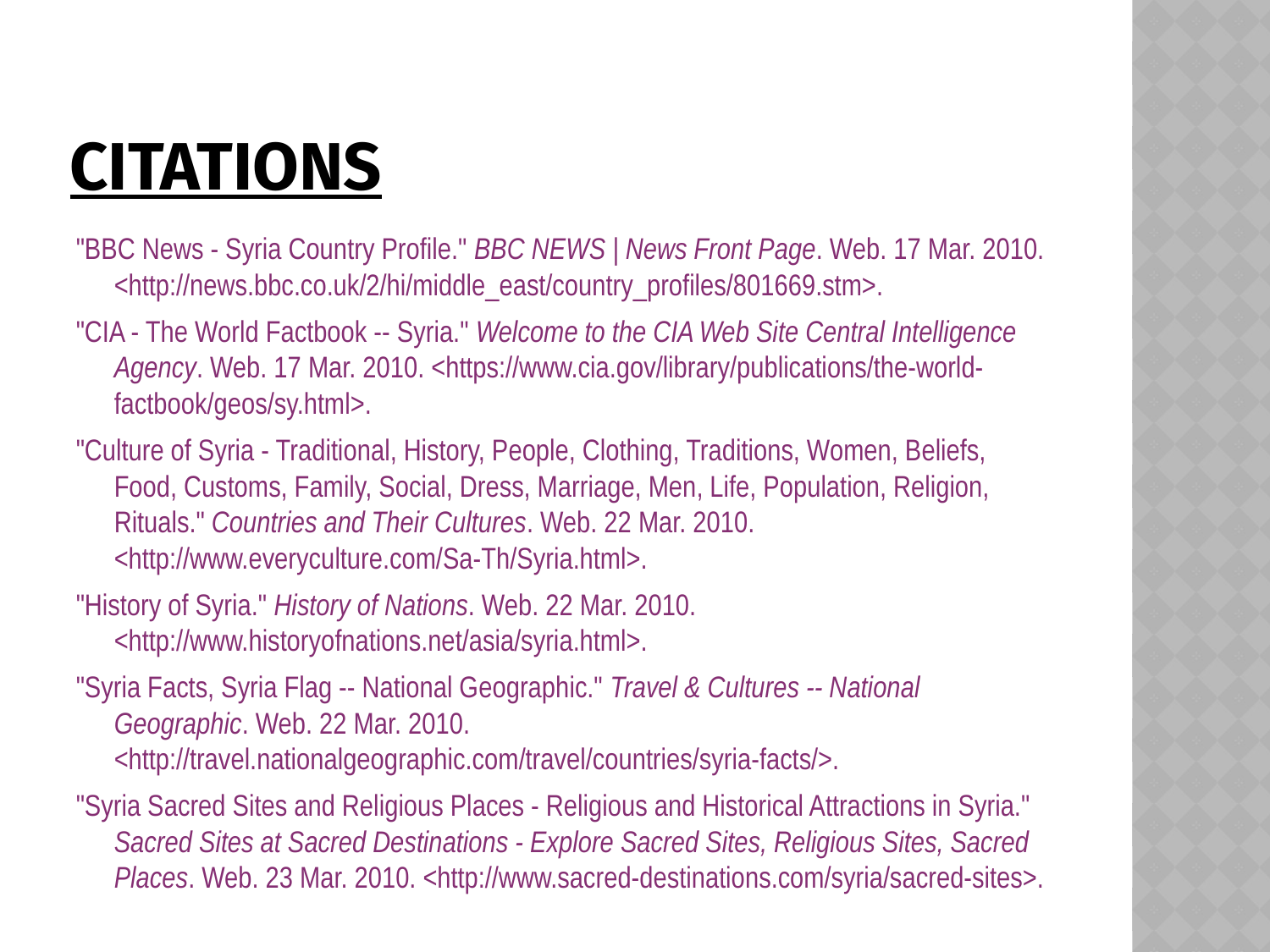

# Citations
"BBC News - Syria Country Profile." BBC NEWS | News Front Page. Web. 17 Mar. 2010. <http://news.bbc.co.uk/2/hi/middle_east/country_profiles/801669.stm>.
"CIA - The World Factbook -- Syria." Welcome to the CIA Web Site Central Intelligence Agency. Web. 17 Mar. 2010. <https://www.cia.gov/library/publications/the-world-factbook/geos/sy.html>.
"Culture of Syria - Traditional, History, People, Clothing, Traditions, Women, Beliefs, Food, Customs, Family, Social, Dress, Marriage, Men, Life, Population, Religion, Rituals." Countries and Their Cultures. Web. 22 Mar. 2010. <http://www.everyculture.com/Sa-Th/Syria.html>.
"History of Syria." History of Nations. Web. 22 Mar. 2010. <http://www.historyofnations.net/asia/syria.html>.
"Syria Facts, Syria Flag -- National Geographic." Travel & Cultures -- National Geographic. Web. 22 Mar. 2010. <http://travel.nationalgeographic.com/travel/countries/syria-facts/>.
"Syria Sacred Sites and Religious Places - Religious and Historical Attractions in Syria." Sacred Sites at Sacred Destinations - Explore Sacred Sites, Religious Sites, Sacred Places. Web. 23 Mar. 2010. <http://www.sacred-destinations.com/syria/sacred-sites>.